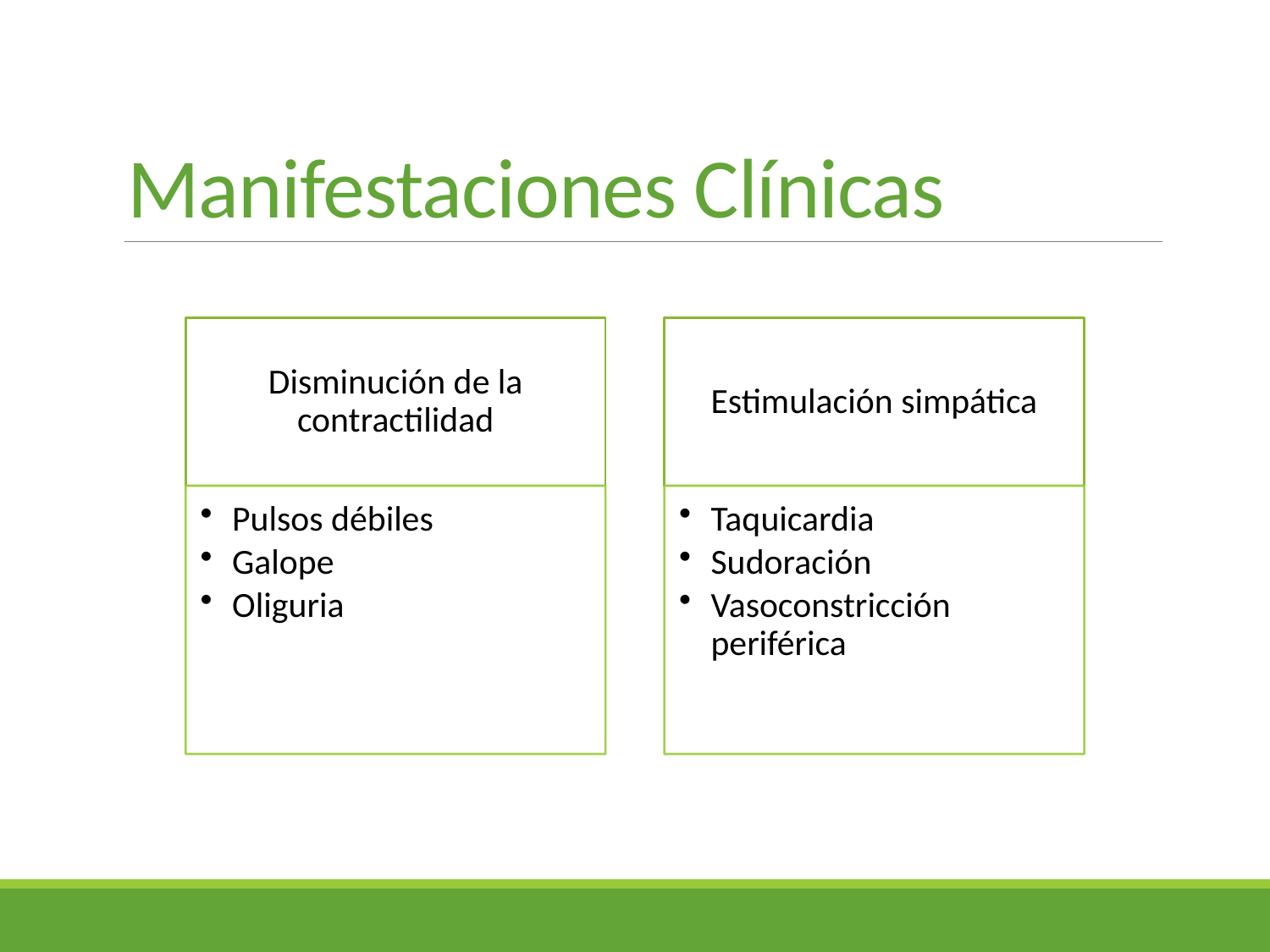

# Manifestaciones Clínicas
Disminución de la contractilidad
Pulsos débiles
Galope
Oliguria
Estimulación simpática
Taquicardia
Sudoración
Vasoconstricción periférica